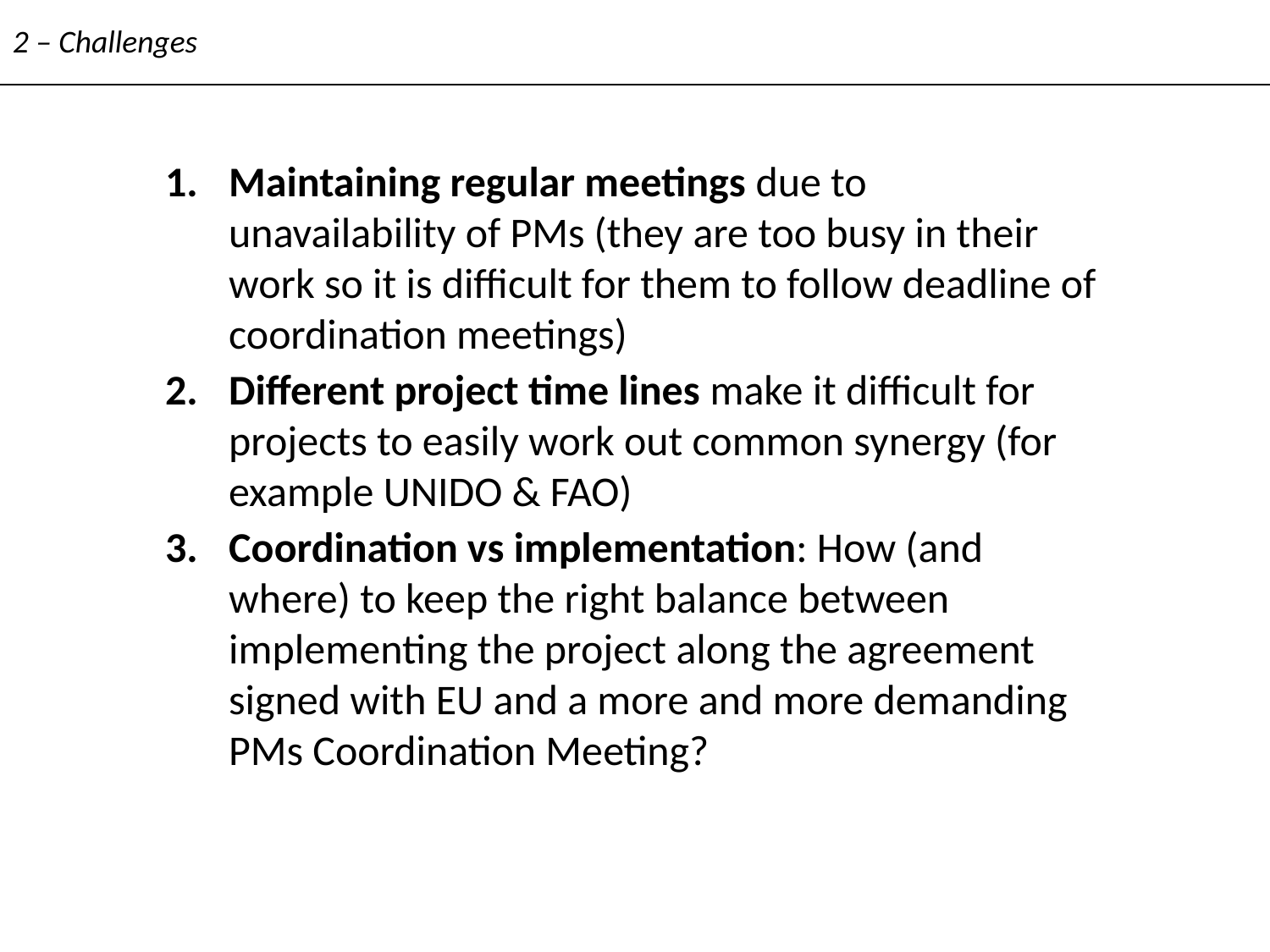

2 – Challenges
Maintaining regular meetings due to unavailability of PMs (they are too busy in their work so it is difficult for them to follow deadline of coordination meetings)
Different project time lines make it difficult for projects to easily work out common synergy (for example UNIDO & FAO)
Coordination vs implementation: How (and where) to keep the right balance between implementing the project along the agreement signed with EU and a more and more demanding PMs Coordination Meeting?